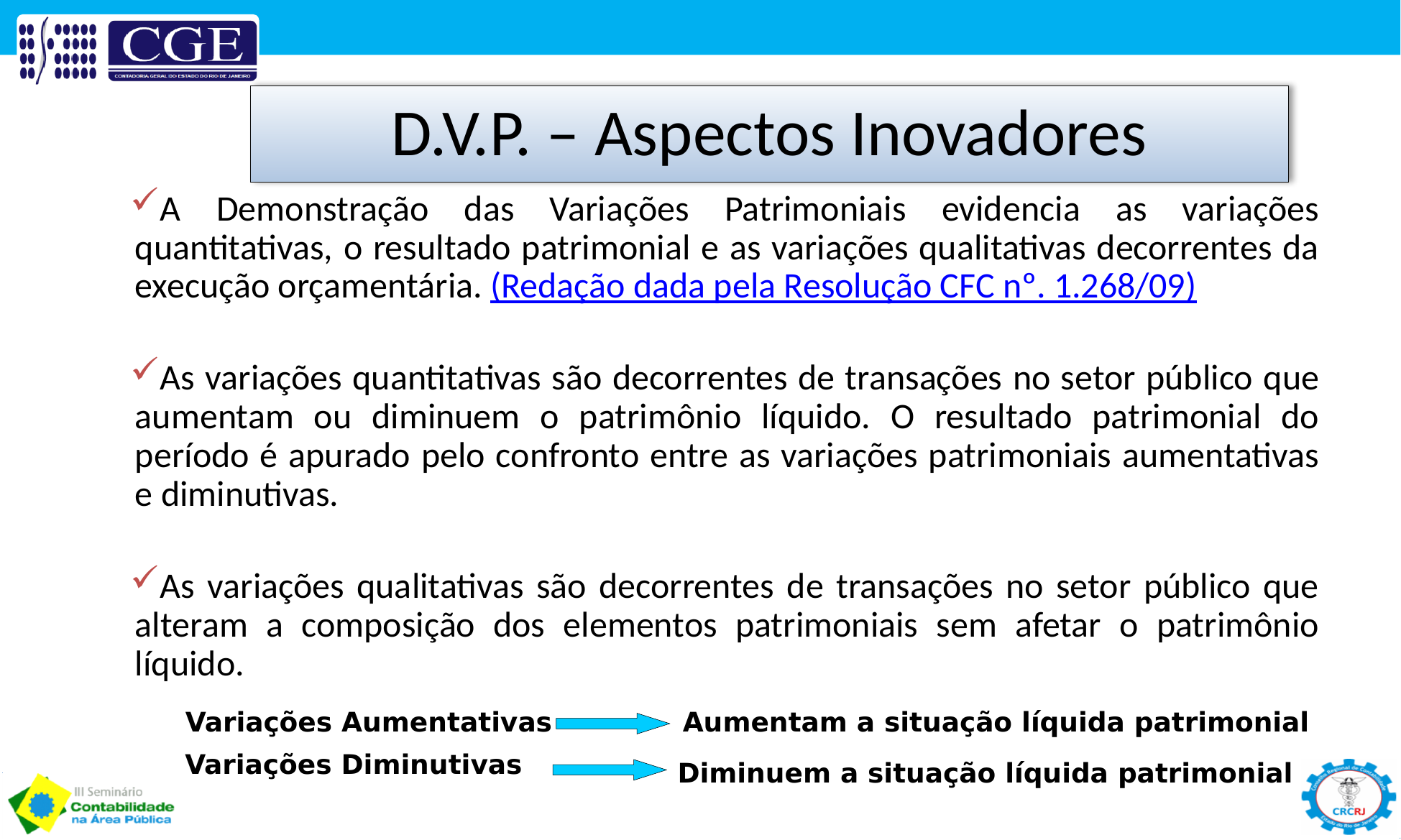

D.V.P. – Aspectos Inovadores

A Demonstração das Variações Patrimoniais evidencia as variações quantitativas, o resultado patrimonial e as variações qualitativas decorrentes da execução orçamentária. (Redação dada pela Resolução CFC nº. 1.268/09)

As variações quantitativas são decorrentes de transações no setor público que aumentam ou diminuem o patrimônio líquido. O resultado patrimonial do período é apurado pelo confronto entre as variações patrimoniais aumentativas e diminutivas.

As variações qualitativas são decorrentes de transações no setor público que alteram a composição dos elementos patrimoniais sem afetar o patrimônio líquido.
Variações Aumentativas
Aumentam a situação líquida patrimonial

Variações Diminutivas
Diminuem a situação líquida patrimonial